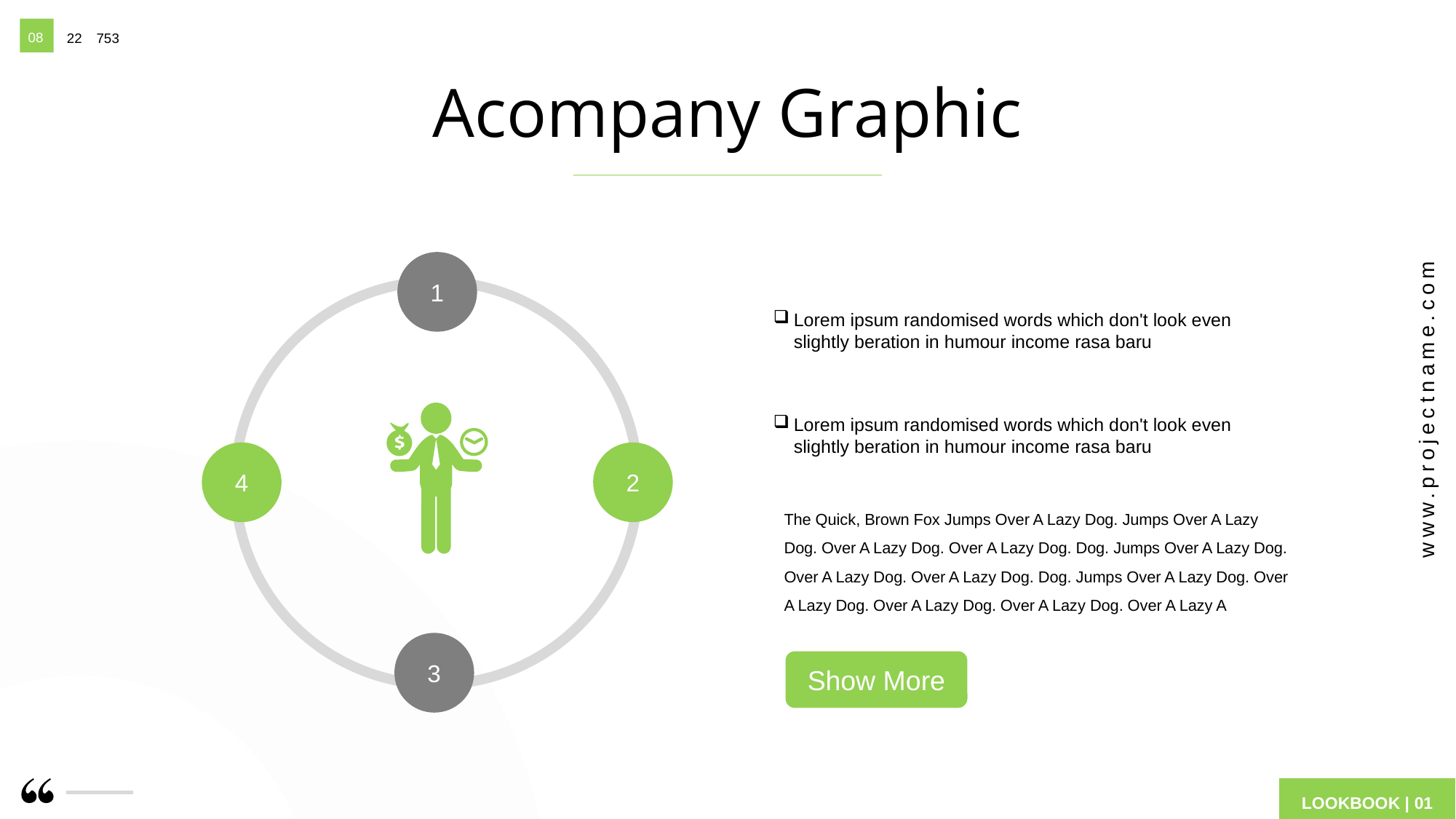

08
22
753
www.projectname.com

LOOKBOOK | 01
Acompany Graphic
1

Lorem ipsum randomised words which don't look even slightly beration in humour income rasa baru
Lorem ipsum randomised words which don't look even slightly beration in humour income rasa baru

4
2
The Quick, Brown Fox Jumps Over A Lazy Dog. Jumps Over A Lazy Dog. Over A Lazy Dog. Over A Lazy Dog. Dog. Jumps Over A Lazy Dog. Over A Lazy Dog. Over A Lazy Dog. Dog. Jumps Over A Lazy Dog. Over A Lazy Dog. Over A Lazy Dog. Over A Lazy Dog. Over A Lazy A
3
Show More